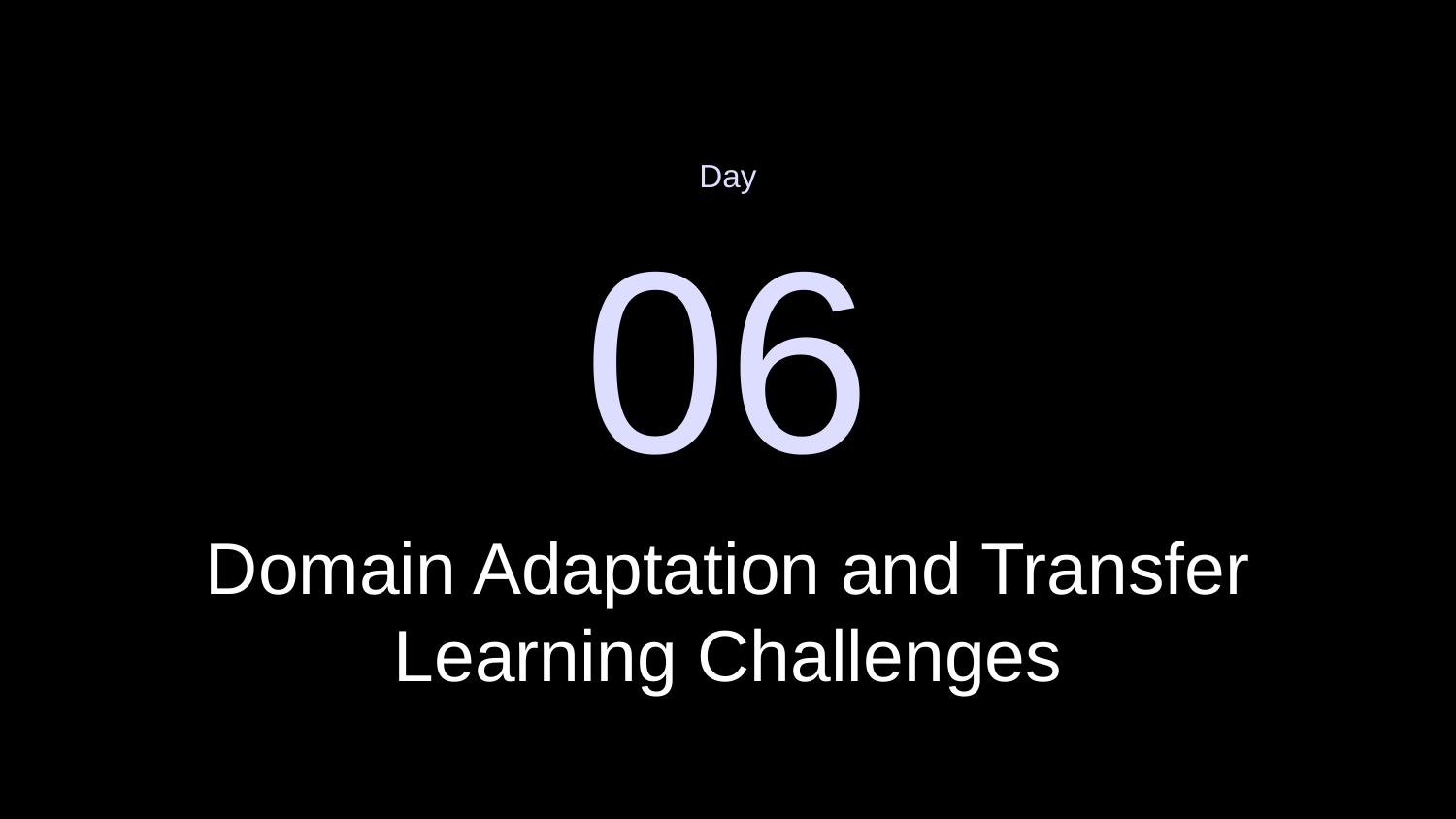

Day
06
# Domain Adaptation and Transfer Learning Challenges